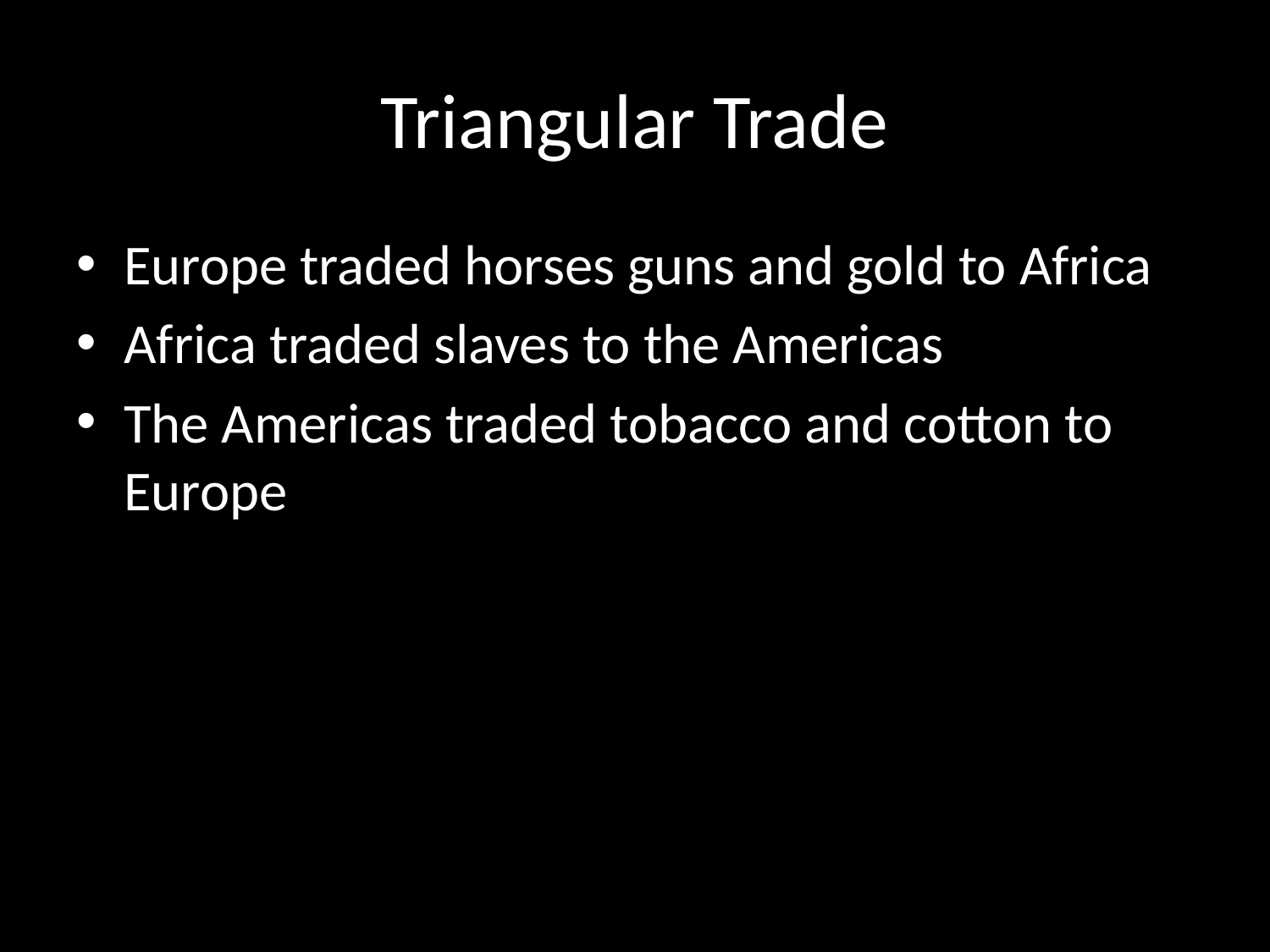

# Triangular Trade
Europe traded horses guns and gold to Africa
Africa traded slaves to the Americas
The Americas traded tobacco and cotton to Europe